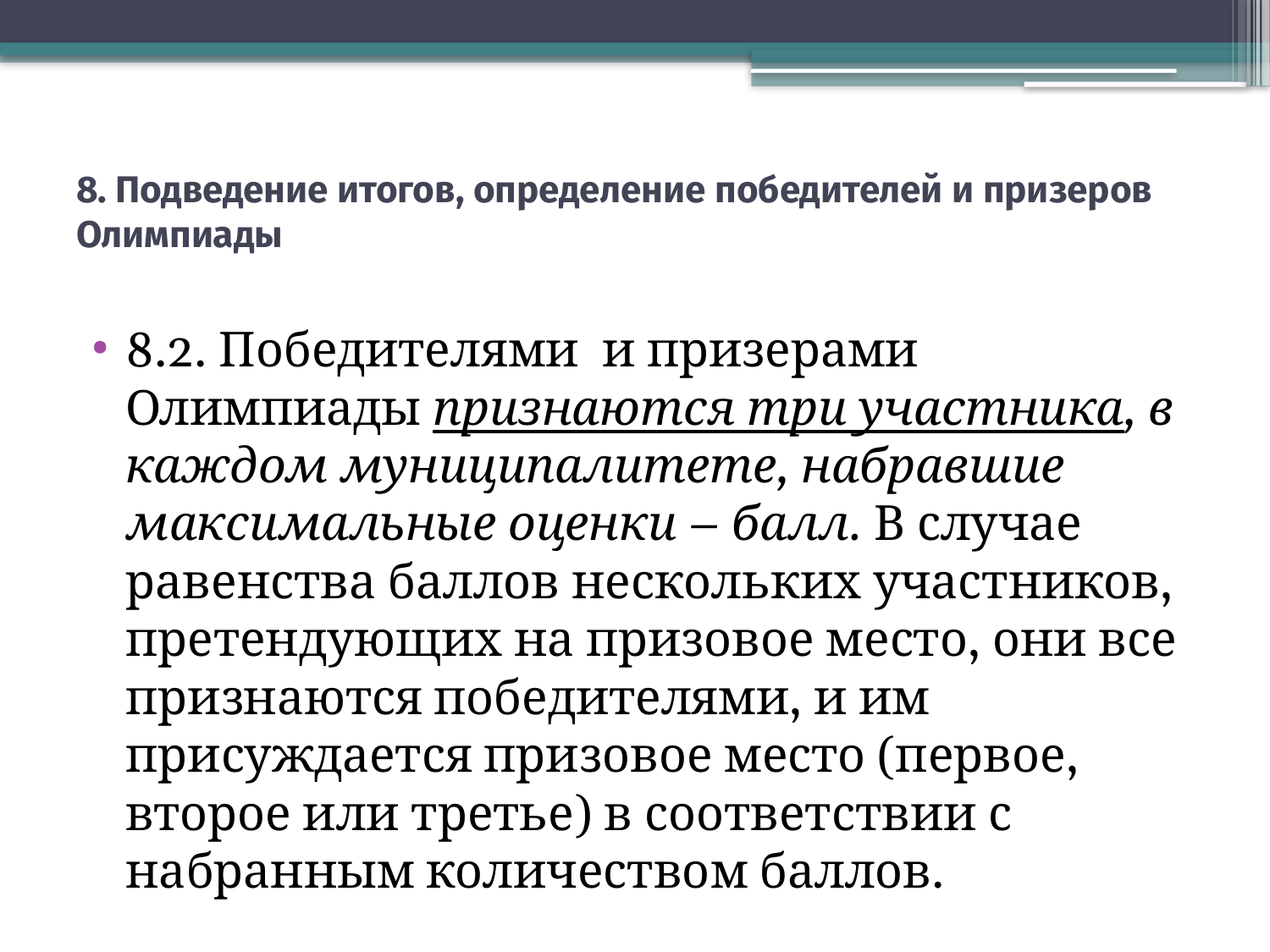

# 8. Подведение итогов, определение победителей и призеров Олимпиады
8.2. Победителями  и призерами Олимпиады признаются три участника, в каждом муниципалитете, набравшие максимальные оценки – балл. В случае равенства баллов нескольких участников, претендующих на призовое место, они все признаются победителями, и им присуждается призовое место (первое, второе или третье) в соответствии с набранным количеством баллов.